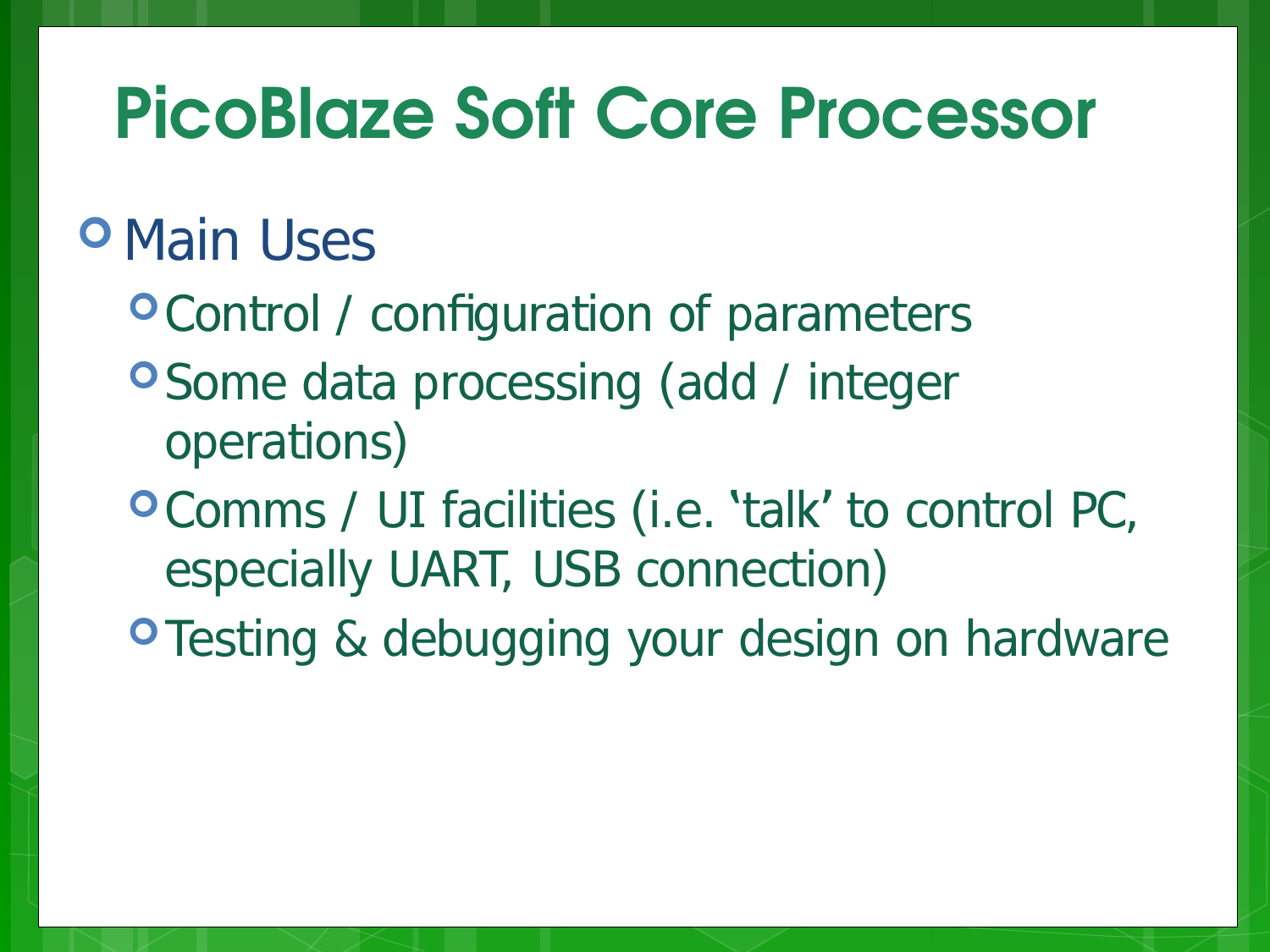

# PicoBlaze Soft Core Processor
Main Uses
Control / configuration of parameters
Some data processing (add / integer operations)
Comms / UI facilities (i.e. ‘talk’ to control PC, especially UART, USB connection)
Testing & debugging your design on hardware